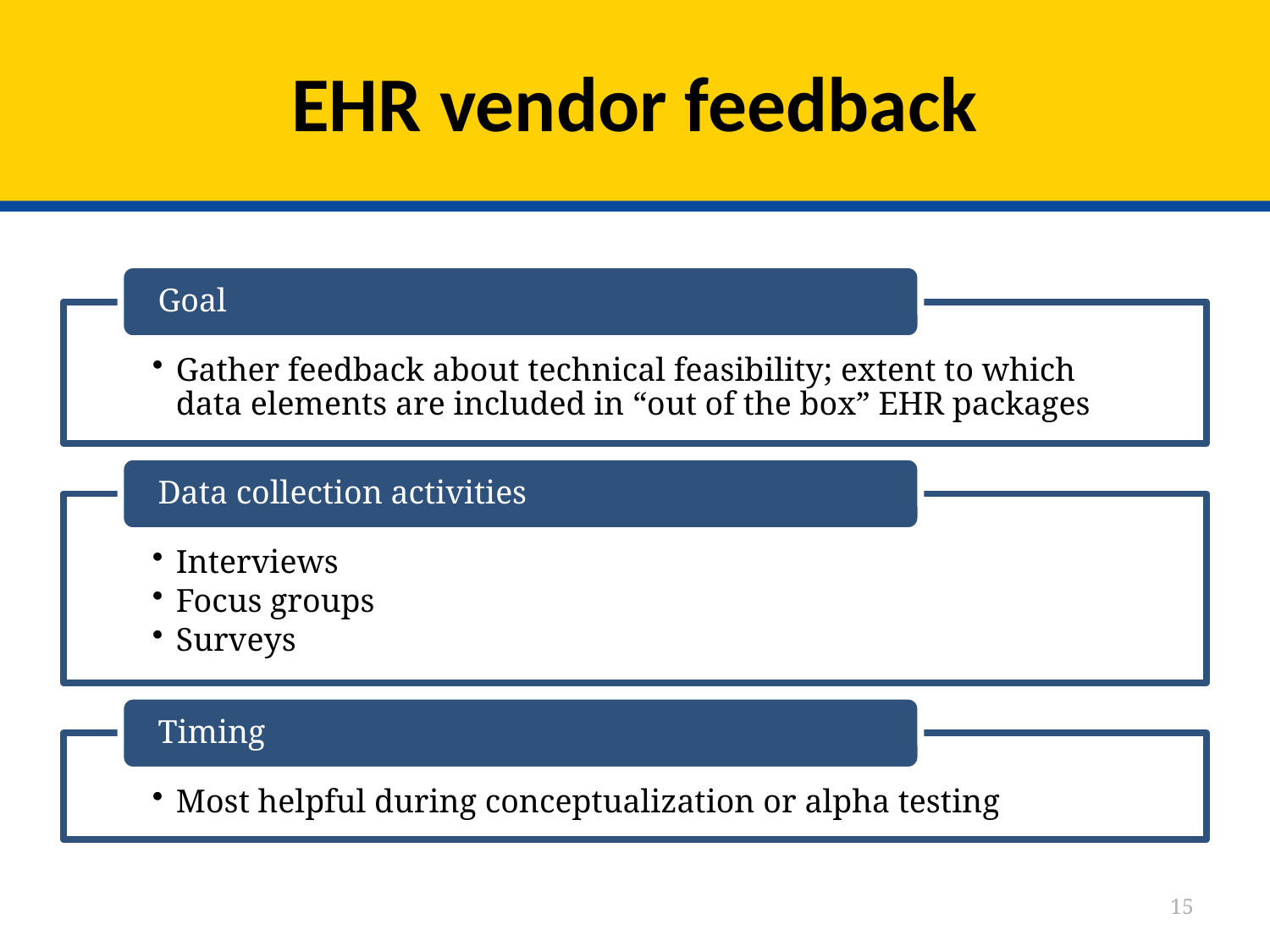

# EHR vendor feedback
Gather feedback about technical feasibility; extent to which data elements are included in “out of the box” EHR packages
Goal
Interviews
Focus groups
Surveys
Data collection activities
Most helpful during conceptualization or alpha testing
Timing
15